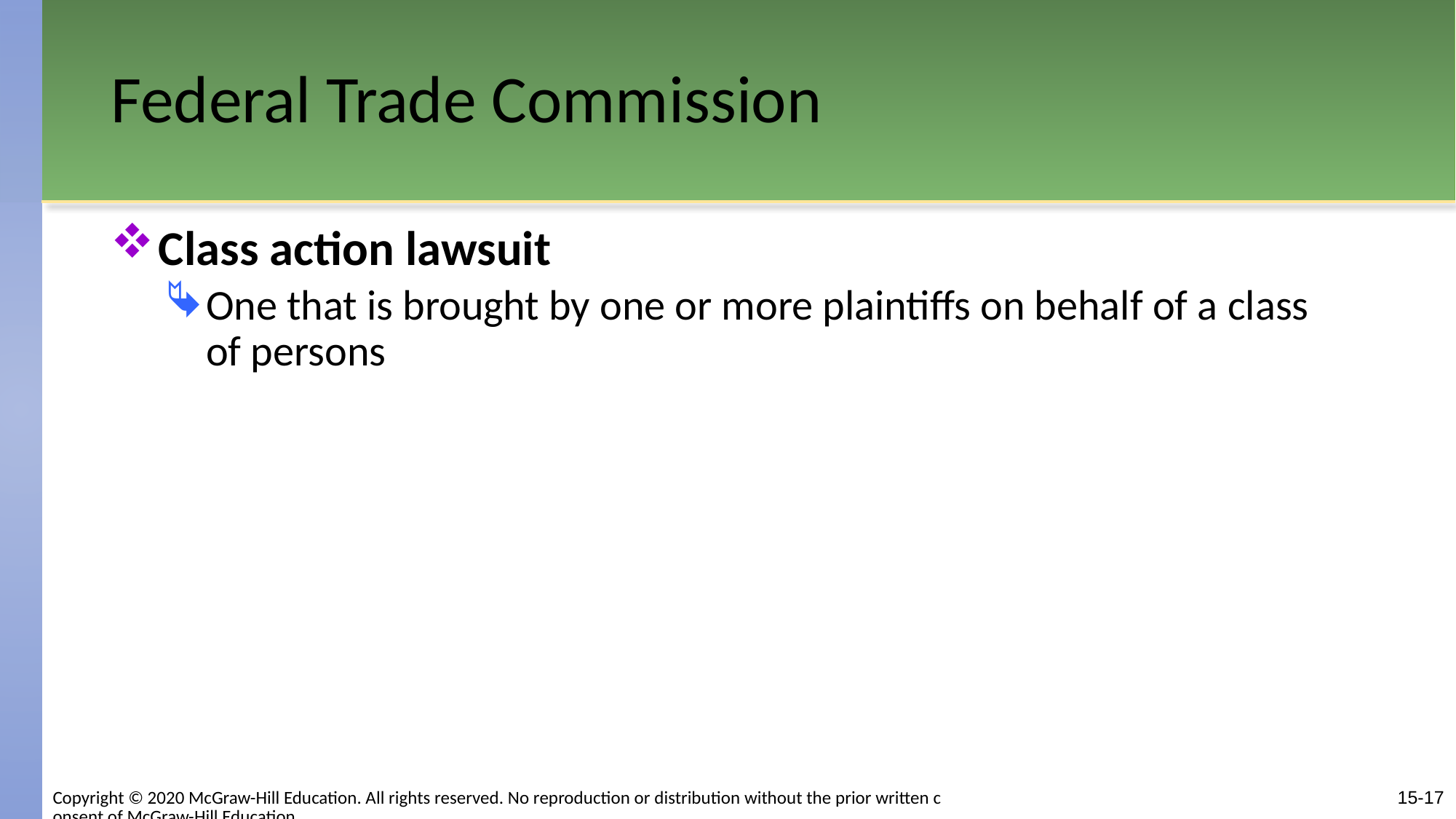

# Federal Trade Commission
Class action lawsuit
One that is brought by one or more plaintiffs on behalf of a class of persons

15-17
Copyright © 2020 McGraw-Hill Education. All rights reserved. No reproduction or distribution without the prior written consent of McGraw-Hill Education.